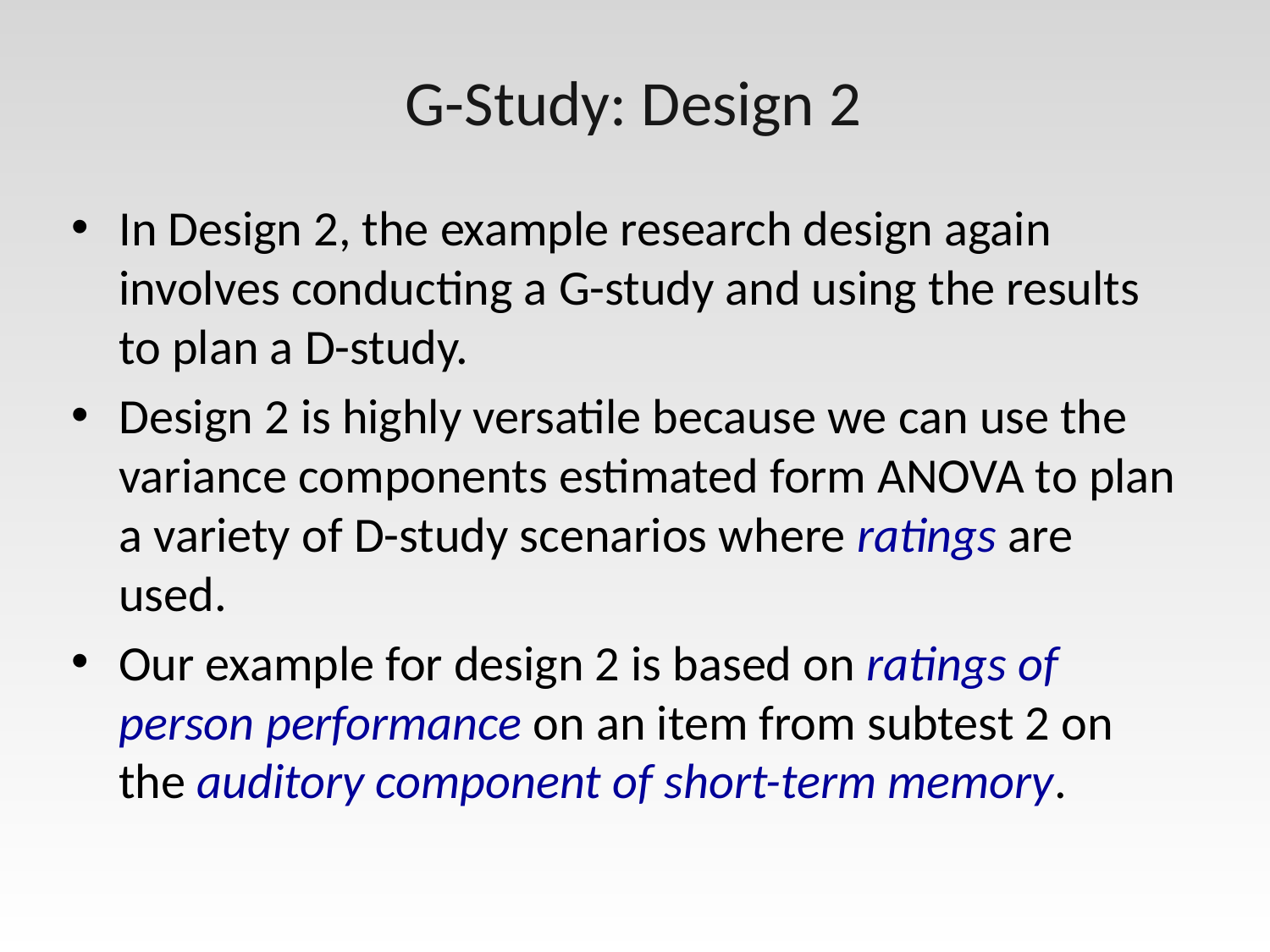

# G-Study: Design 2
In Design 2, the example research design again involves conducting a G-study and using the results to plan a D-study.
Design 2 is highly versatile because we can use the variance components estimated form ANOVA to plan a variety of D-study scenarios where ratings are used.
Our example for design 2 is based on ratings of person performance on an item from subtest 2 on the auditory component of short-term memory.